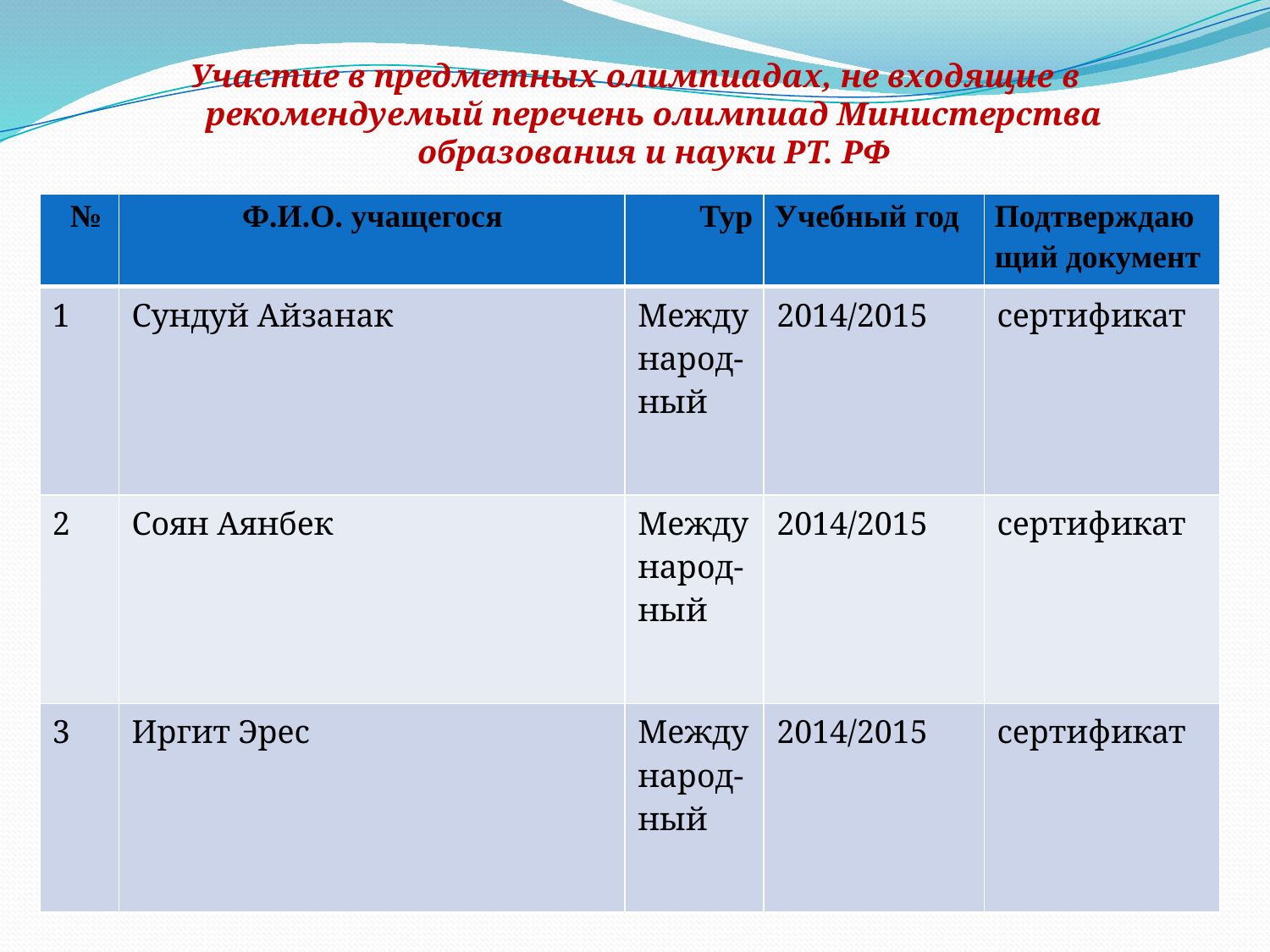

Участие в предметных олимпиадах, не входящие в  рекомендуемый перечень олимпиад Министерства образования и науки РТ. РФ
| № | Ф.И.О. учащегося | Тур | Учебный год | Подтверждающий документ |
| --- | --- | --- | --- | --- |
| 1 | Сундуй Айзанак | Международ-ный | 2014/2015 | сертификат |
| 2 | Соян Аянбек | Международ-ный | 2014/2015 | сертификат |
| 3 | Иргит Эрес | Международ-ный | 2014/2015 | сертификат |